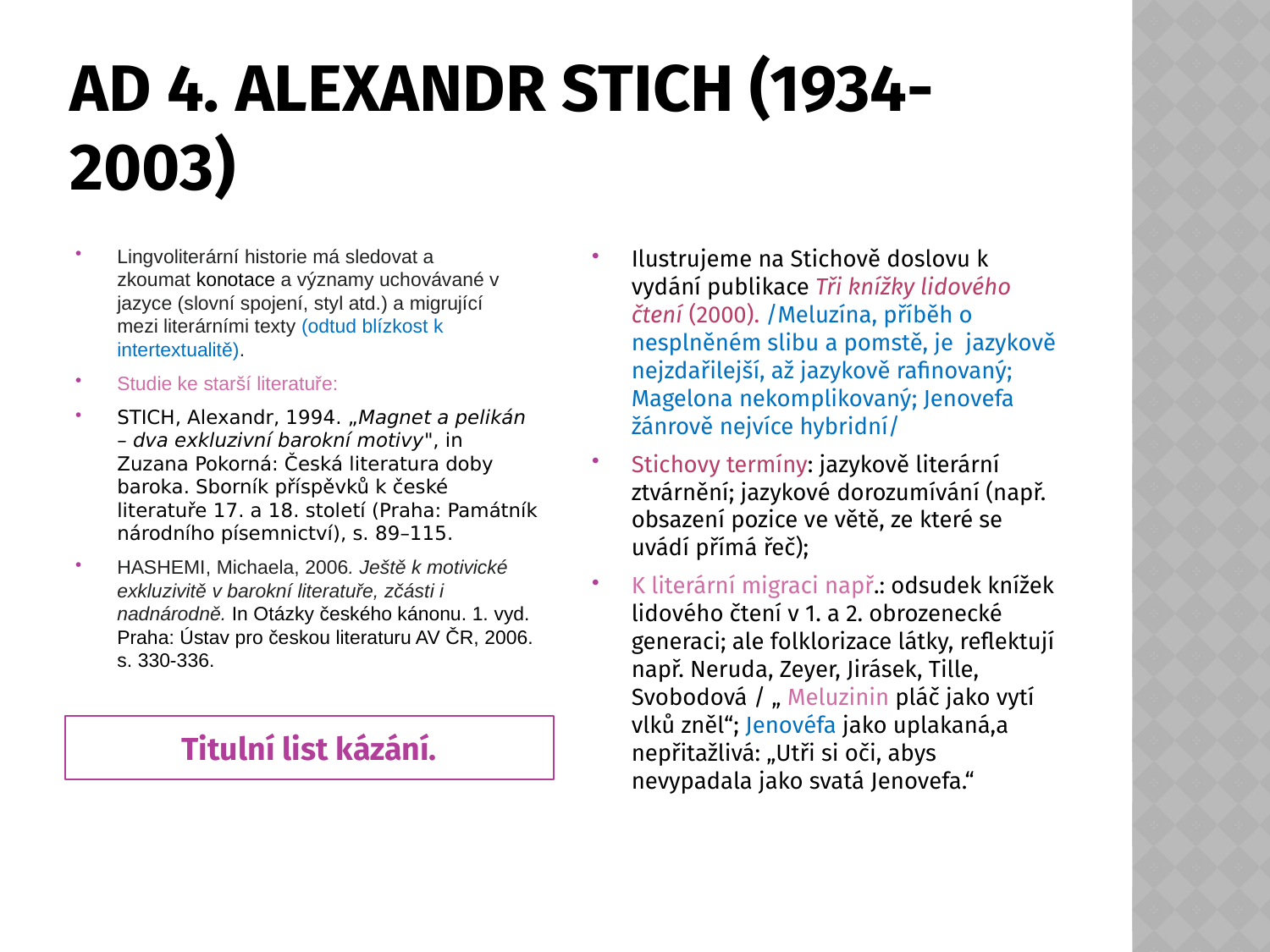

# Ad 4. Alexandr Stich (1934-2003)
Lingvoliterární historie má sledovat a zkoumat konotace a významy uchovávané v jazyce (slovní spojení, styl atd.) a migrující mezi literárními texty (odtud blízkost k intertextualitě).
Studie ke starší literatuře:
STICH, Alexandr, 1994. „Magnet a pelikán – dva exkluzivní barokní motivy", in Zuzana Pokorná: Česká literatura doby baroka. Sborník příspěvků k české literatuře 17. a 18. století (Praha: Památník národního písemnictví), s. 89–115.
HASHEMI, Michaela, 2006. Ještě k motivické exkluzivitě v barokní literatuře, zčásti i nadnárodně. In Otázky českého kánonu. 1. vyd. Praha: Ústav pro českou literaturu AV ČR, 2006. s. 330-336.
Ilustrujeme na Stichově doslovu k vydání publikace Tři knížky lidového čtení (2000). /Meluzína, příběh o nesplněném slibu a pomstě, je  jazykově nejzdařilejší, až jazykově rafinovaný; Magelona nekomplikovaný; Jenovefa žánrově nejvíce hybridní/
Stichovy termíny: jazykově literární ztvárnění; jazykové dorozumívání (např. obsazení pozice ve větě, ze které se uvádí přímá řeč);
K literární migraci např.: odsudek knížek lidového čtení v 1. a 2. obrozenecké generaci; ale folklorizace látky, reflektují např. Neruda, Zeyer, Jirásek, Tille, Svobodová / „ Meluzinin pláč jako vytí vlků zněl“; Jenovéfa jako uplakaná,a nepřitažlivá: „Utři si oči, abys nevypadala jako svatá Jenovefa.“
Titulní list kázání.